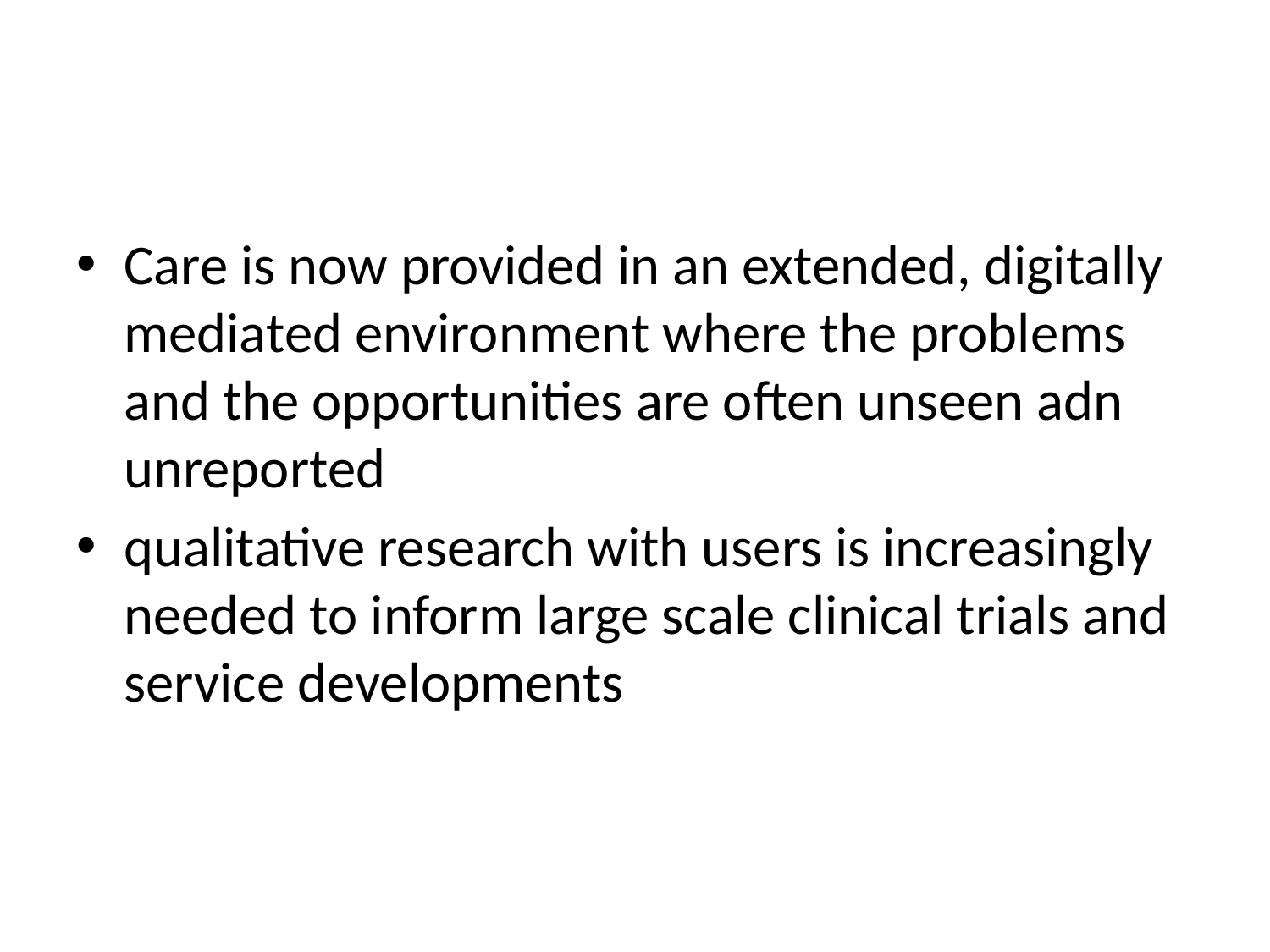

#
Care is now provided in an extended, digitally mediated environment where the problems and the opportunities are often unseen adn unreported
qualitative research with users is increasingly needed to inform large scale clinical trials and service developments